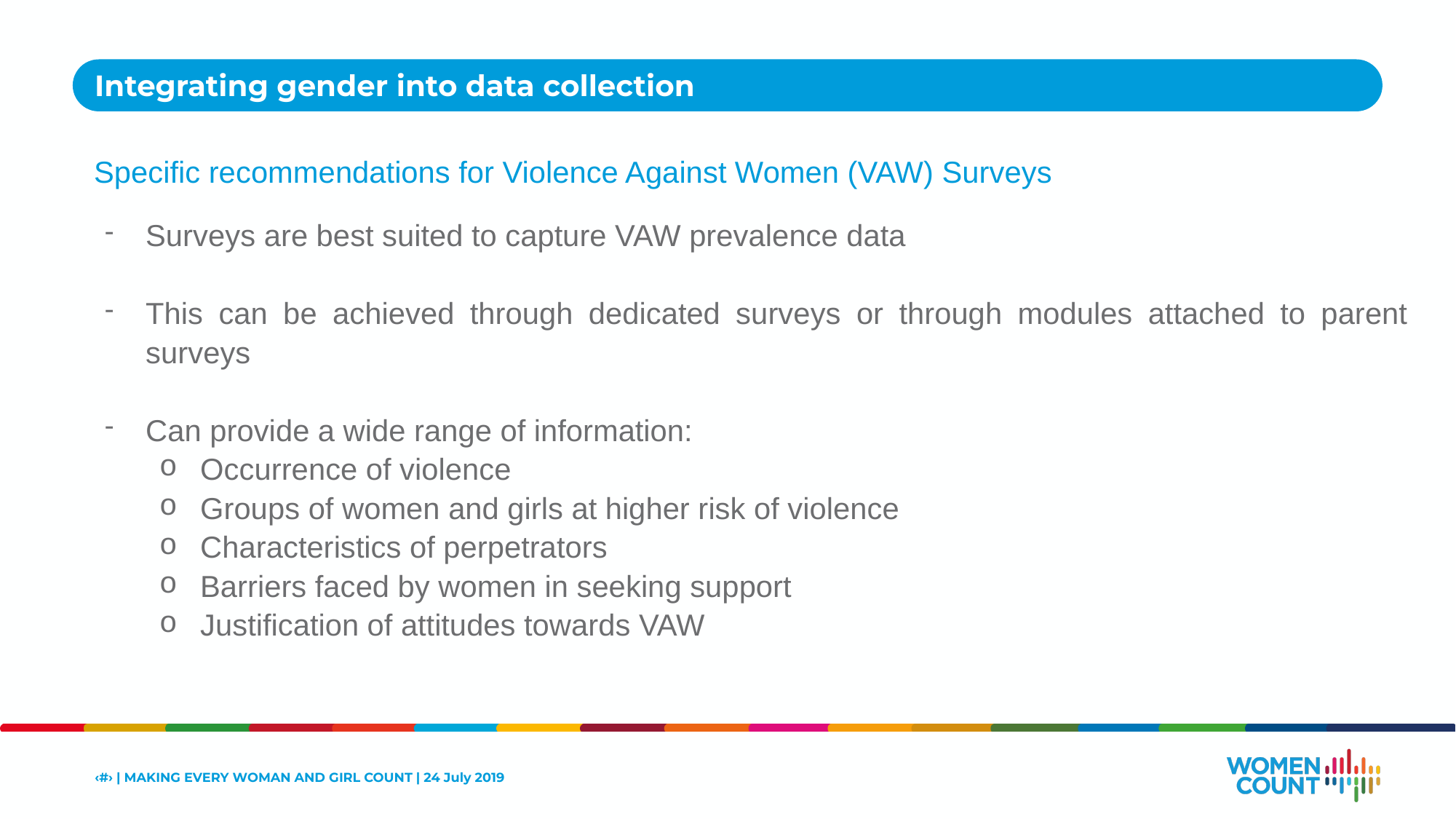

Integrating gender into data collection

Specific recommendations for Violence Against Women (VAW) Surveys
Surveys are best suited to capture VAW prevalence data

This can be achieved through dedicated surveys or through modules attached to parent surveys

Can provide a wide range of information:
Occurrence of violence
Groups of women and girls at higher risk of violence
Characteristics of perpetrators
Barriers faced by women in seeking support
Justification of attitudes towards VAW
‹#› | MAKING EVERY WOMAN AND GIRL COUNT | 24 July 2019